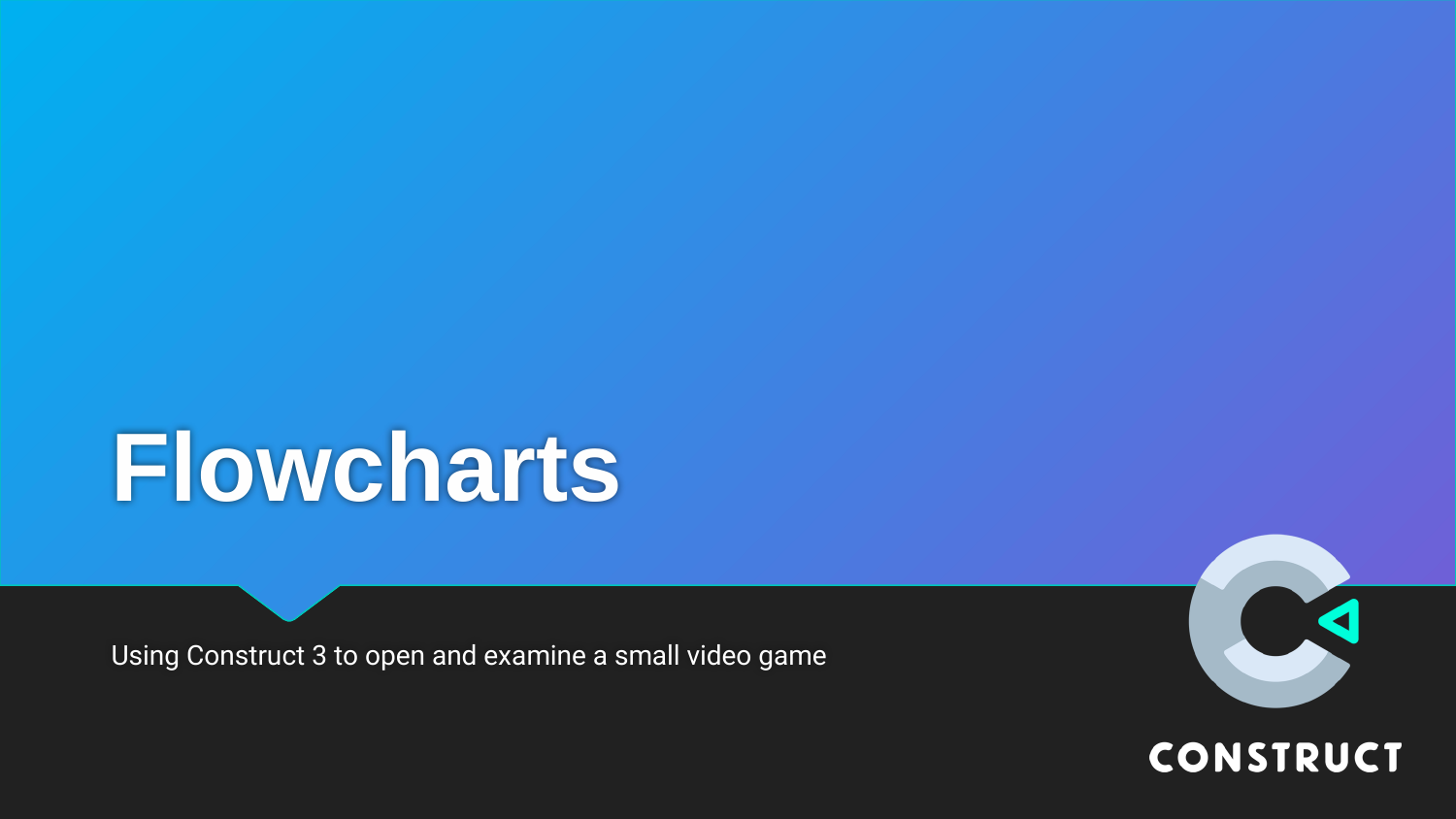

# Flowcharts
Using Construct 3 to open and examine a small video game